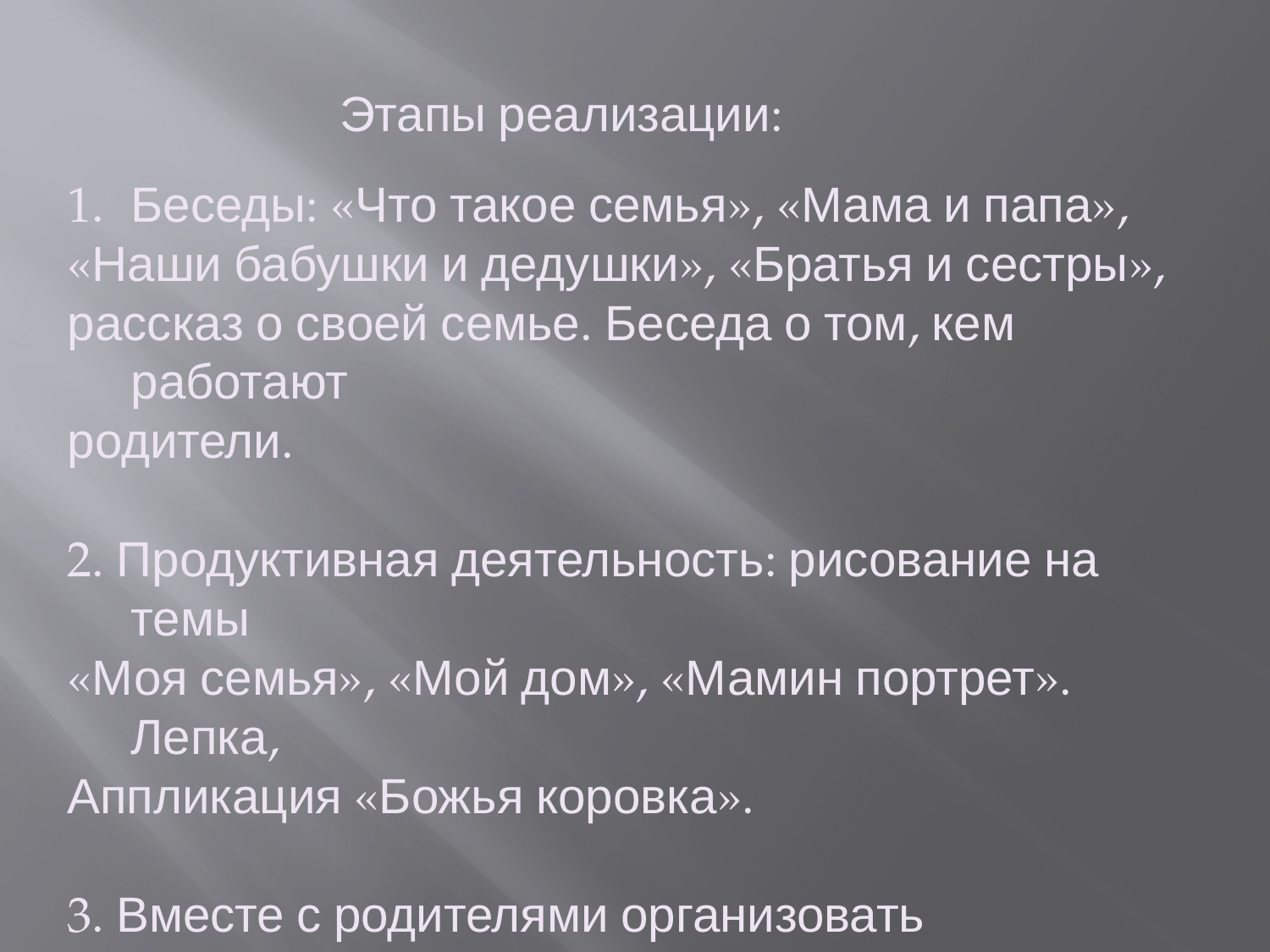

Этапы реализации:
Беседы: «Что такое семья», «Мама и папа»,
«Наши бабушки и дедушки», «Братья и сестры»,
рассказ о своей семье. Беседа о том, кем работают
родители.

2. Продуктивная деятельность: рисование на темы
«Моя семья», «Мой дом», «Мамин портрет». Лепка,
Аппликация «Божья коровка».

3. Вместе с родителями организовать фотовыставку
«Мой счастливый выходной».Аппликация имени
Ребенка. Рисунок «Наши дружные ладошки».